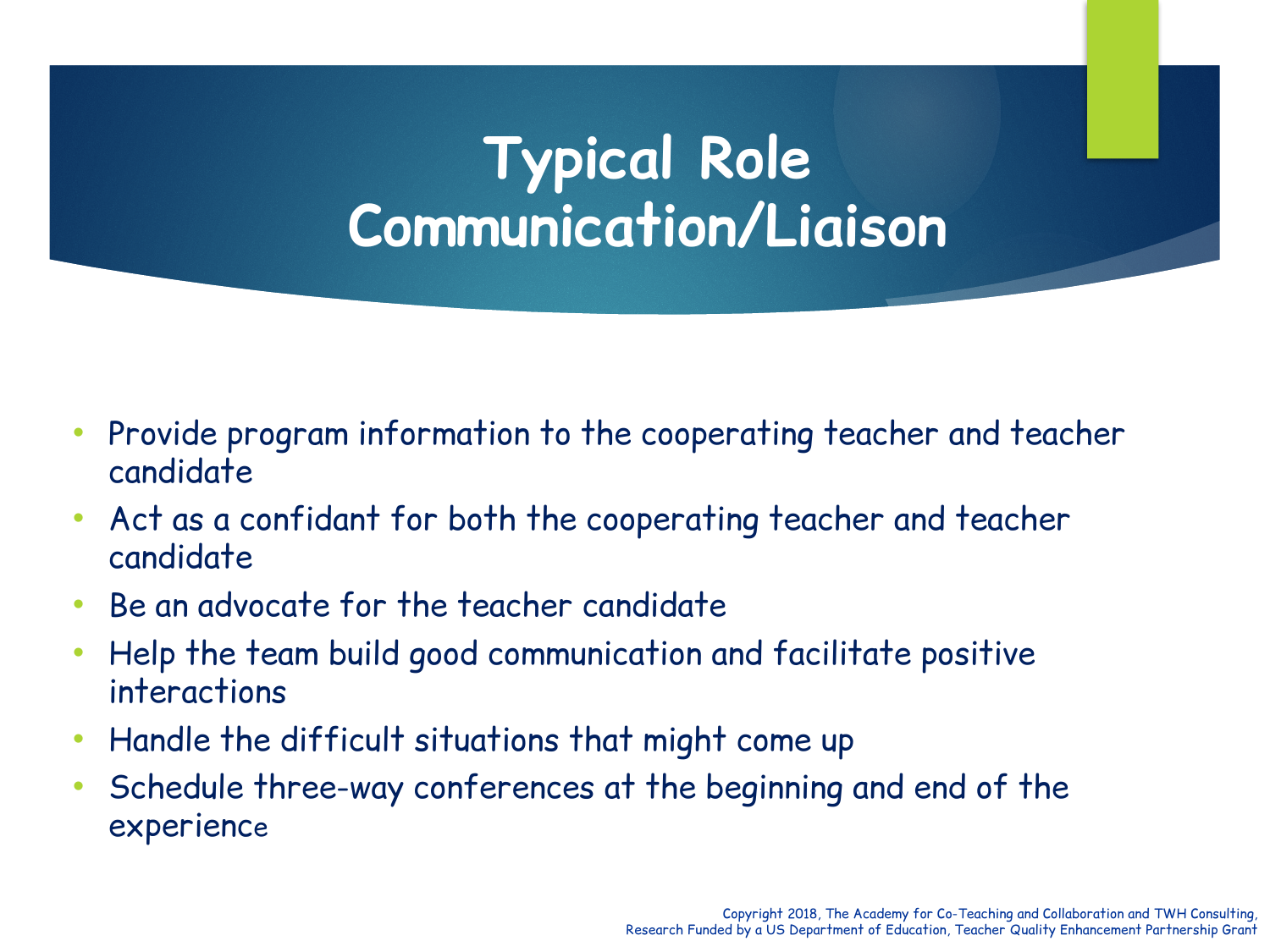

# Typical Role Communication/Liaison
Provide program information to the cooperating teacher and teacher candidate
Act as a confidant for both the cooperating teacher and teacher candidate
Be an advocate for the teacher candidate
Help the team build good communication and facilitate positive interactions
Handle the difficult situations that might come up
Schedule three-way conferences at the beginning and end of the experience
Copyright 2018, The Academy for Co-Teaching and Collaboration and TWH Consulting,
Research Funded by a US Department of Education, Teacher Quality Enhancement Partnership Grant